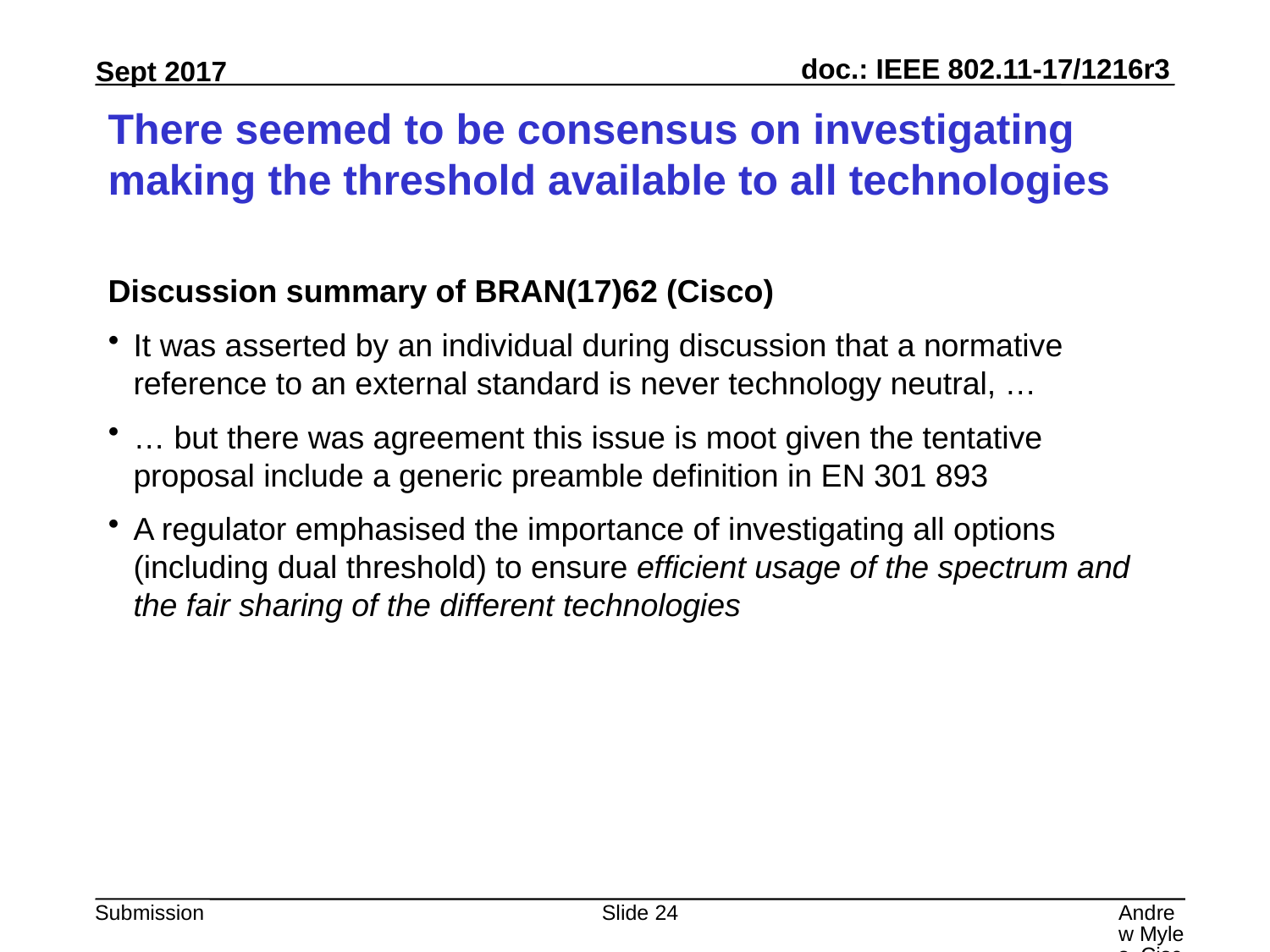

# There seemed to be consensus on investigating making the threshold available to all technologies
Discussion summary of BRAN(17)62 (Cisco)
It was asserted by an individual during discussion that a normative reference to an external standard is never technology neutral, …
… but there was agreement this issue is moot given the tentative proposal include a generic preamble definition in EN 301 893
A regulator emphasised the importance of investigating all options (including dual threshold) to ensure efficient usage of the spectrum and the fair sharing of the different technologies
Slide 24
Andrew Myles, Cisco